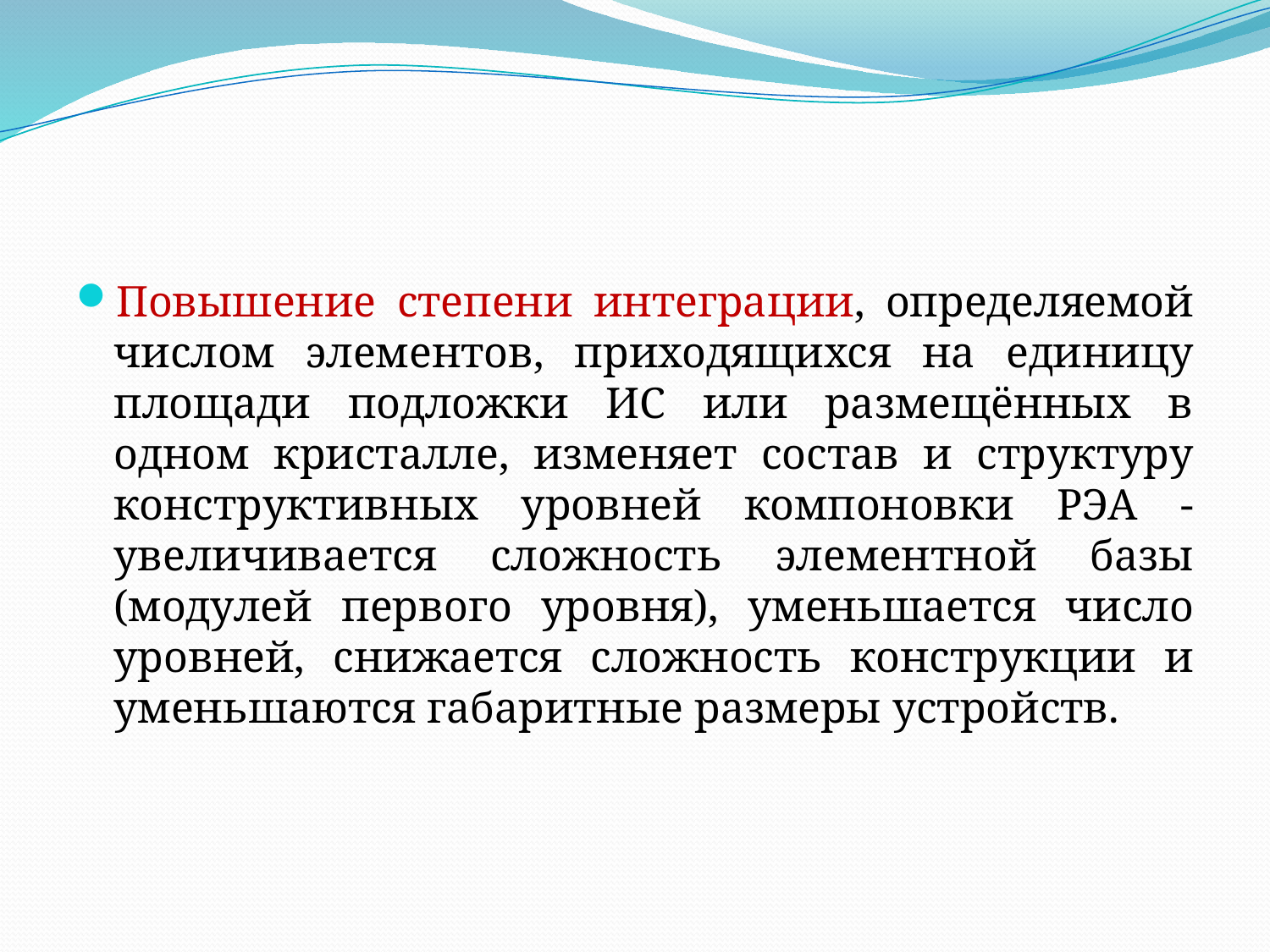

Повышение степени интеграции, определяемой числом элементов, приходящихся на единицу площади подложки ИС или размещённых в одном кристалле, изменяет состав и структуру конструктивных уровней компоновки РЭА - увеличивается сложность элементной базы (модулей первого уровня), уменьшается число уровней, снижается сложность конструкции и уменьшаются габаритные размеры устройств.